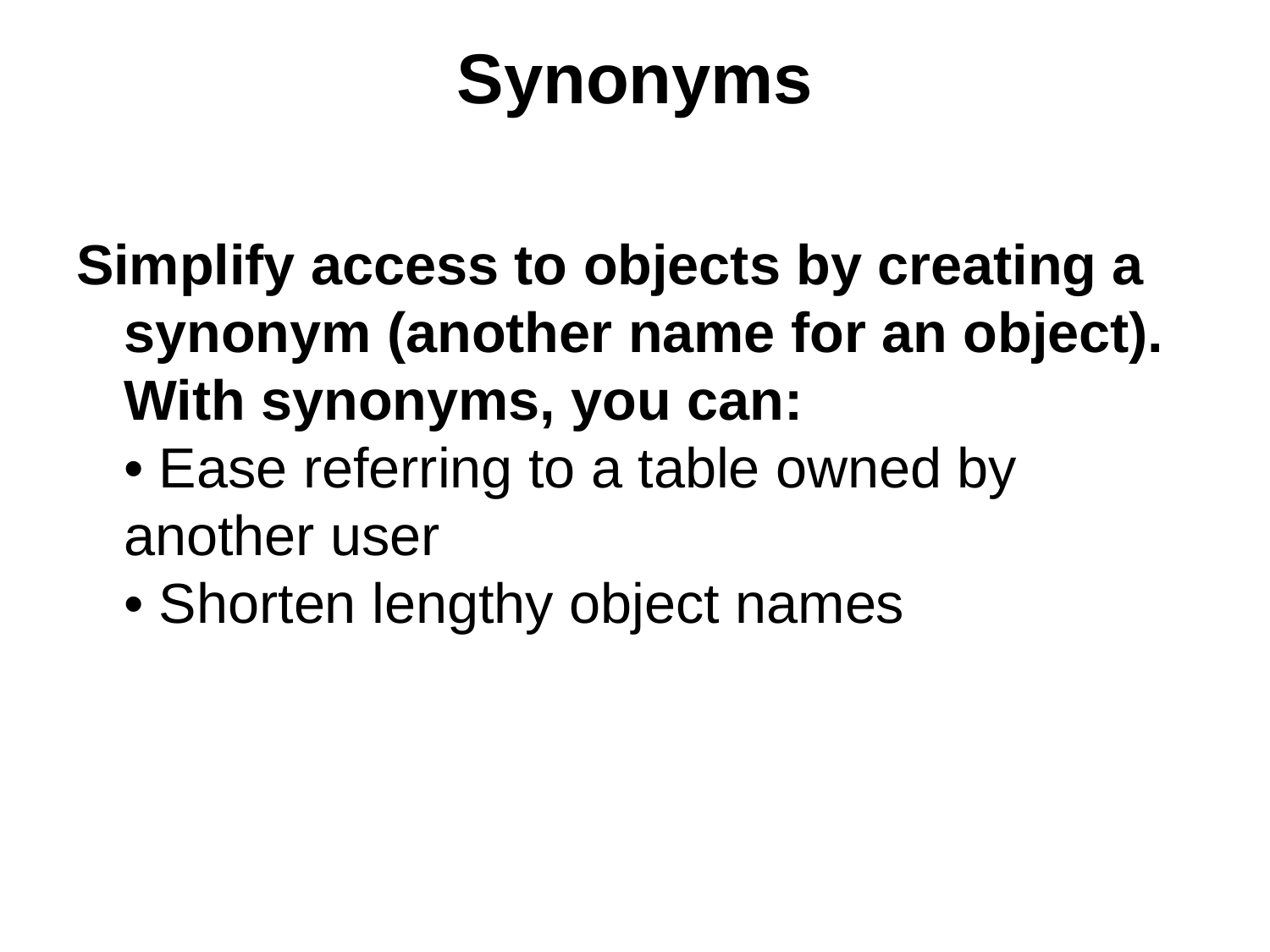

# Synonyms
Simplify access to objects by creating a synonym (another name for an object). With synonyms, you can:
• Ease referring to a table owned by another user
• Shorten lengthy object names